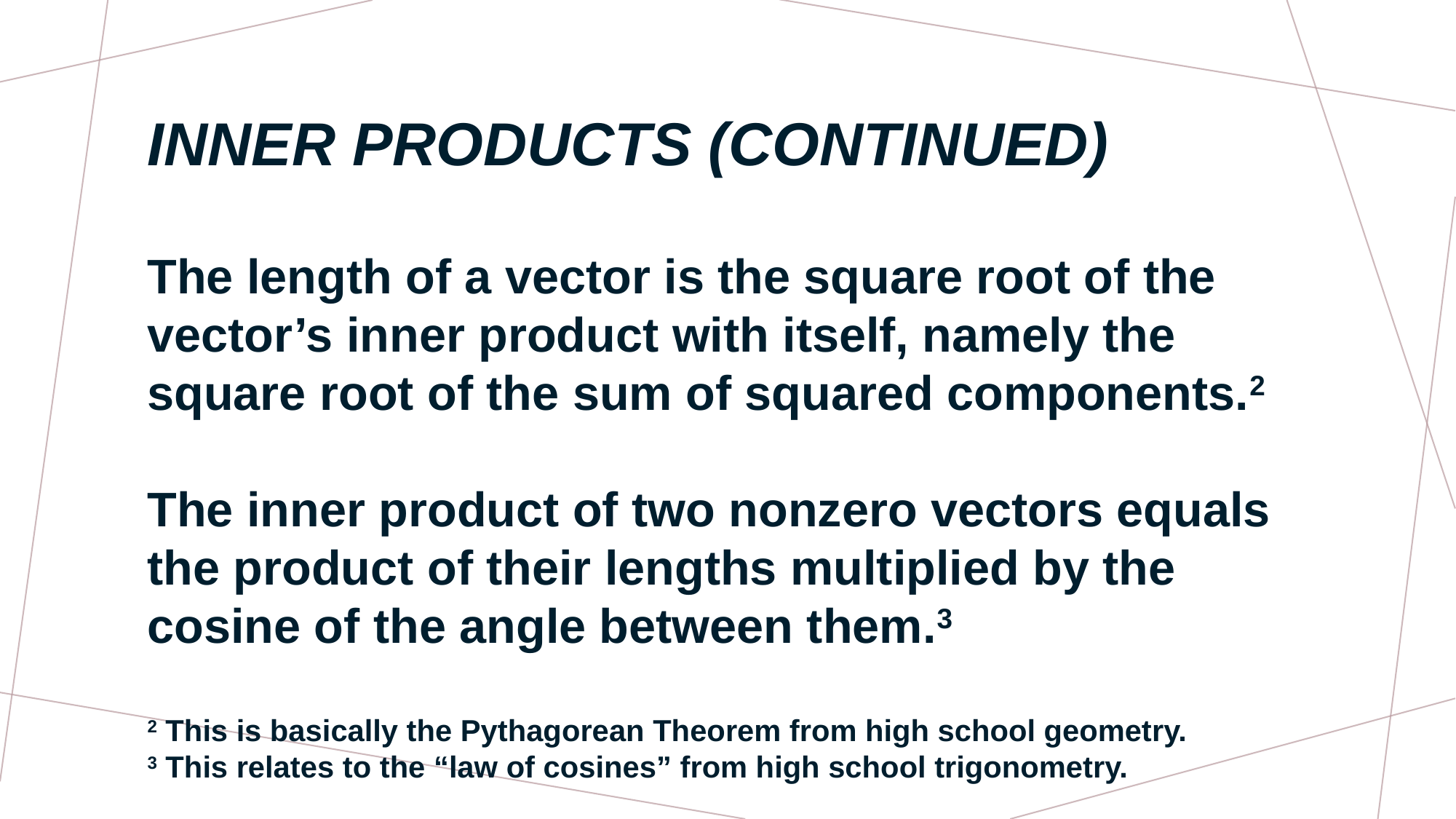

# INNER PRODUCTS (CONTINUED)
The length of a vector is the square root of the vector’s inner product with itself, namely the square root of the sum of squared components.2

The inner product of two nonzero vectors equals the product of their lengths multiplied by the cosine of the angle between them.3

2 This is basically the Pythagorean Theorem from high school geometry.
3 This relates to the “law of cosines” from high school trigonometry.